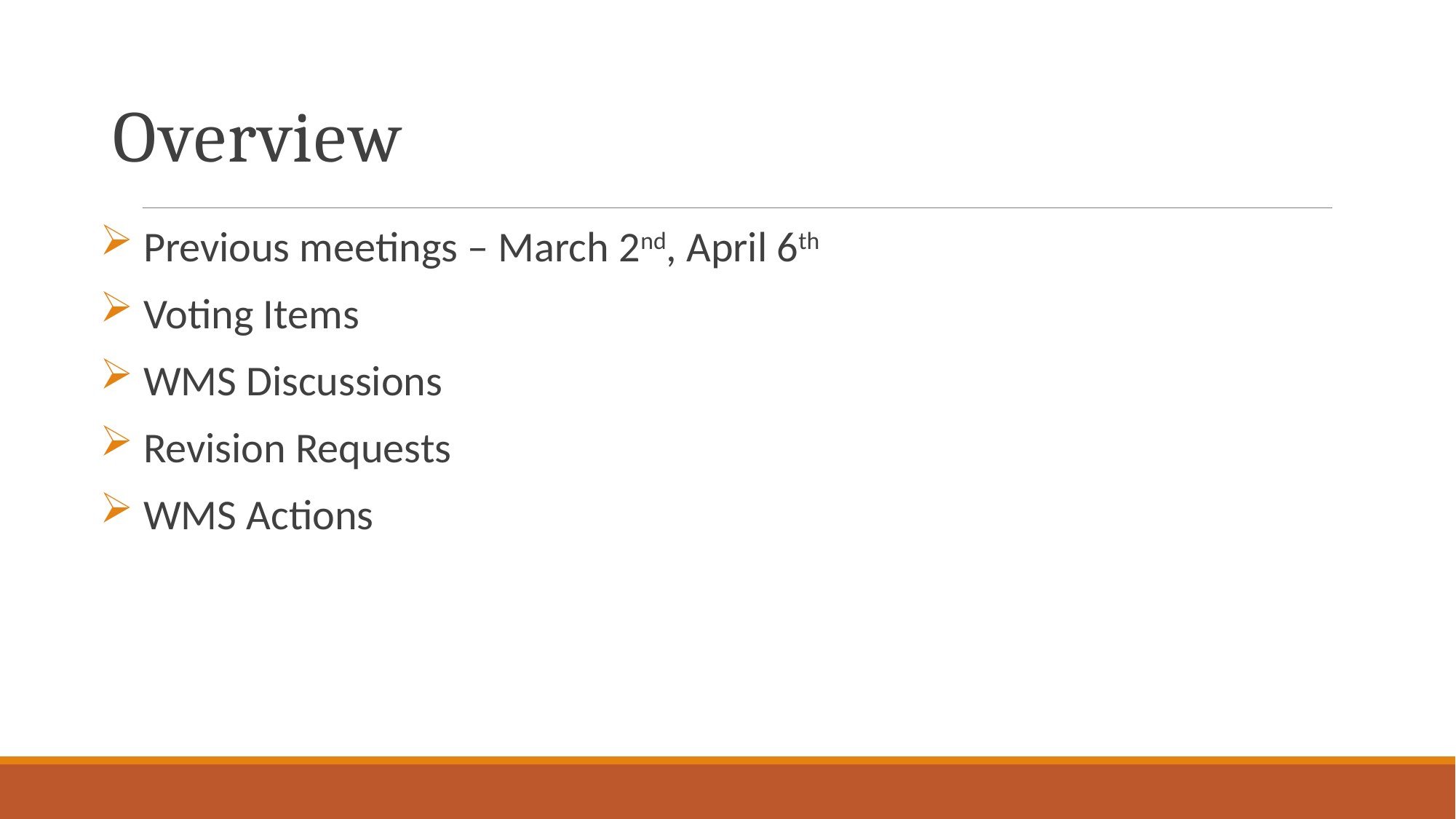

# Overview
 Previous meetings – March 2nd, April 6th
 Voting Items
 WMS Discussions
 Revision Requests
 WMS Actions